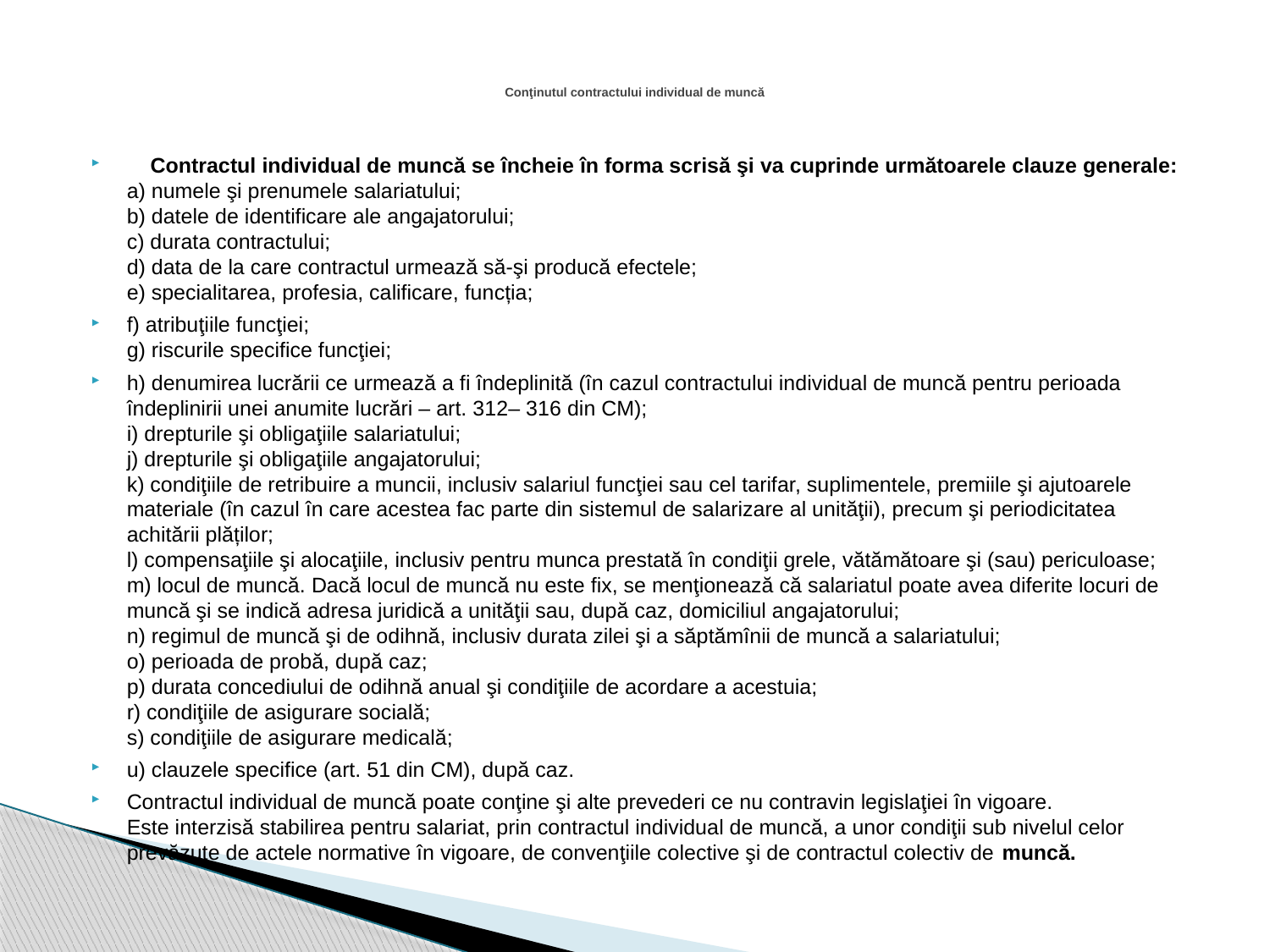

# Conţinutul contractului individual de muncă
    Contractul individual de muncă se încheie în forma scrisă şi va cuprinde următoarele clauze generale:
a) numele şi prenumele salariatului;
b) datele de identificare ale angajatorului;
c) durata contractului;
d) data de la care contractul urmează să-şi producă efectele;
e) specialitarea, profesia, calificare, funcția;
f) atribuţiile funcţiei;
g) riscurile specifice funcţiei;
h) denumirea lucrării ce urmează a fi îndeplinită (în cazul contractului individual de muncă pentru perioada îndeplinirii unei anumite lucrări – art. 312– 316 din CM);
i) drepturile şi obligaţiile salariatului;
j) drepturile şi obligaţiile angajatorului;
k) condiţiile de retribuire a muncii, inclusiv salariul funcţiei sau cel tarifar, suplimentele, premiile şi ajutoarele materiale (în cazul în care acestea fac parte din sistemul de salarizare al unităţii), precum şi periodicitatea achitării plăților;
l) compensaţiile şi alocaţiile, inclusiv pentru munca prestată în condiţii grele, vătămătoare şi (sau) periculoase;
m) locul de muncă. Dacă locul de muncă nu este fix, se menţionează că salariatul poate avea diferite locuri de muncă şi se indică adresa juridică a unităţii sau, după caz, domiciliul angajatorului;
n) regimul de muncă şi de odihnă, inclusiv durata zilei şi a săptămînii de muncă a salariatului;
o) perioada de probă, după caz;
p) durata concediului de odihnă anual şi condiţiile de acordare a acestuia;
r) condiţiile de asigurare socială;
s) condiţiile de asigurare medicală;
u) clauzele specifice (art. 51 din CM), după caz.
Contractul individual de muncă poate conţine şi alte prevederi ce nu contravin legislaţiei în vigoare.
Este interzisă stabilirea pentru salariat, prin contractul individual de muncă, a unor condiţii sub nivelul celor prevăzute de actele normative în vigoare, de convenţiile colective şi de contractul colectiv de muncă.